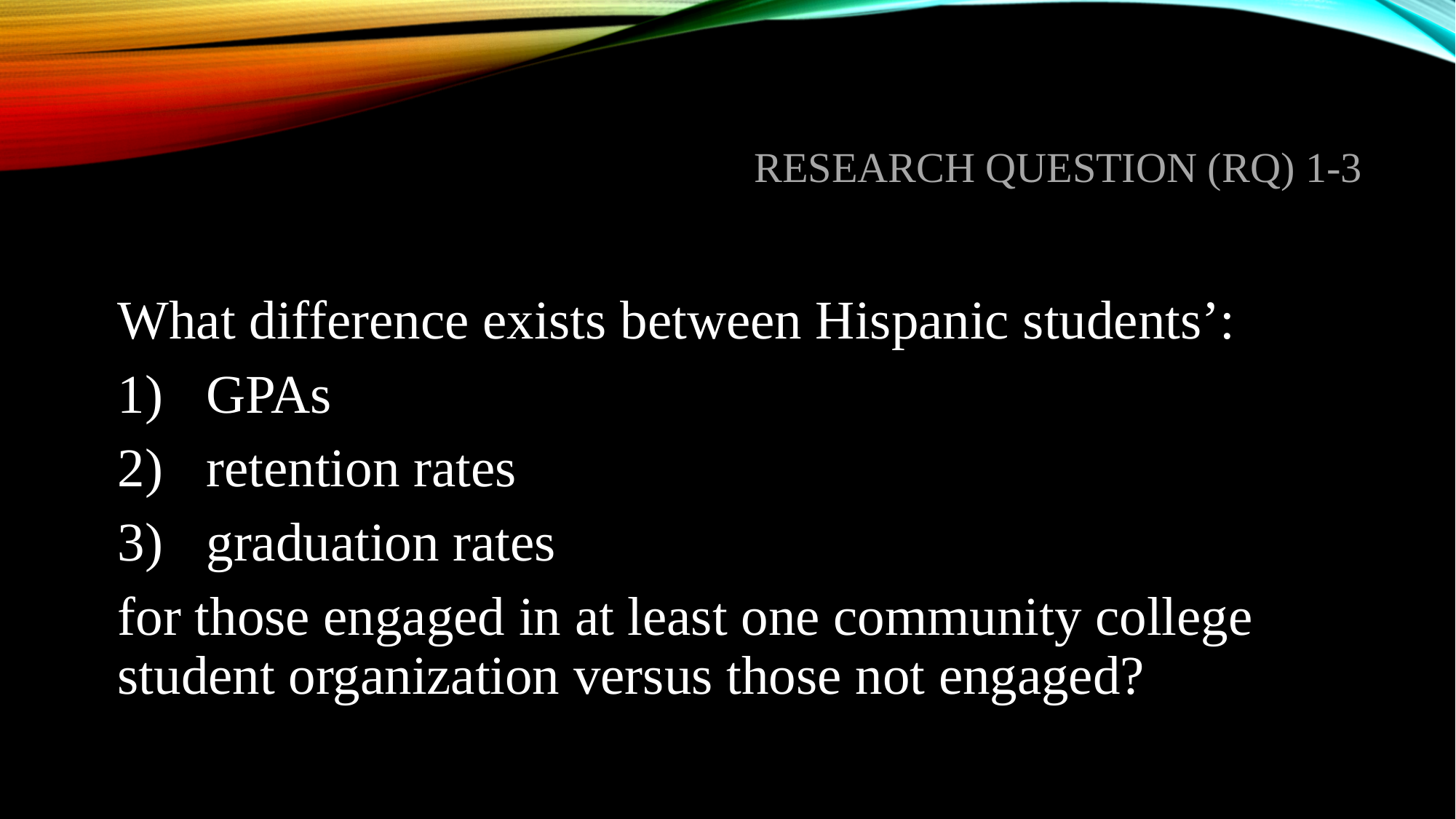

# Research question (RQ) 1-3

What difference exists between Hispanic students’:
GPAs
retention rates
graduation rates
for those engaged in at least one community college student organization versus those not engaged?